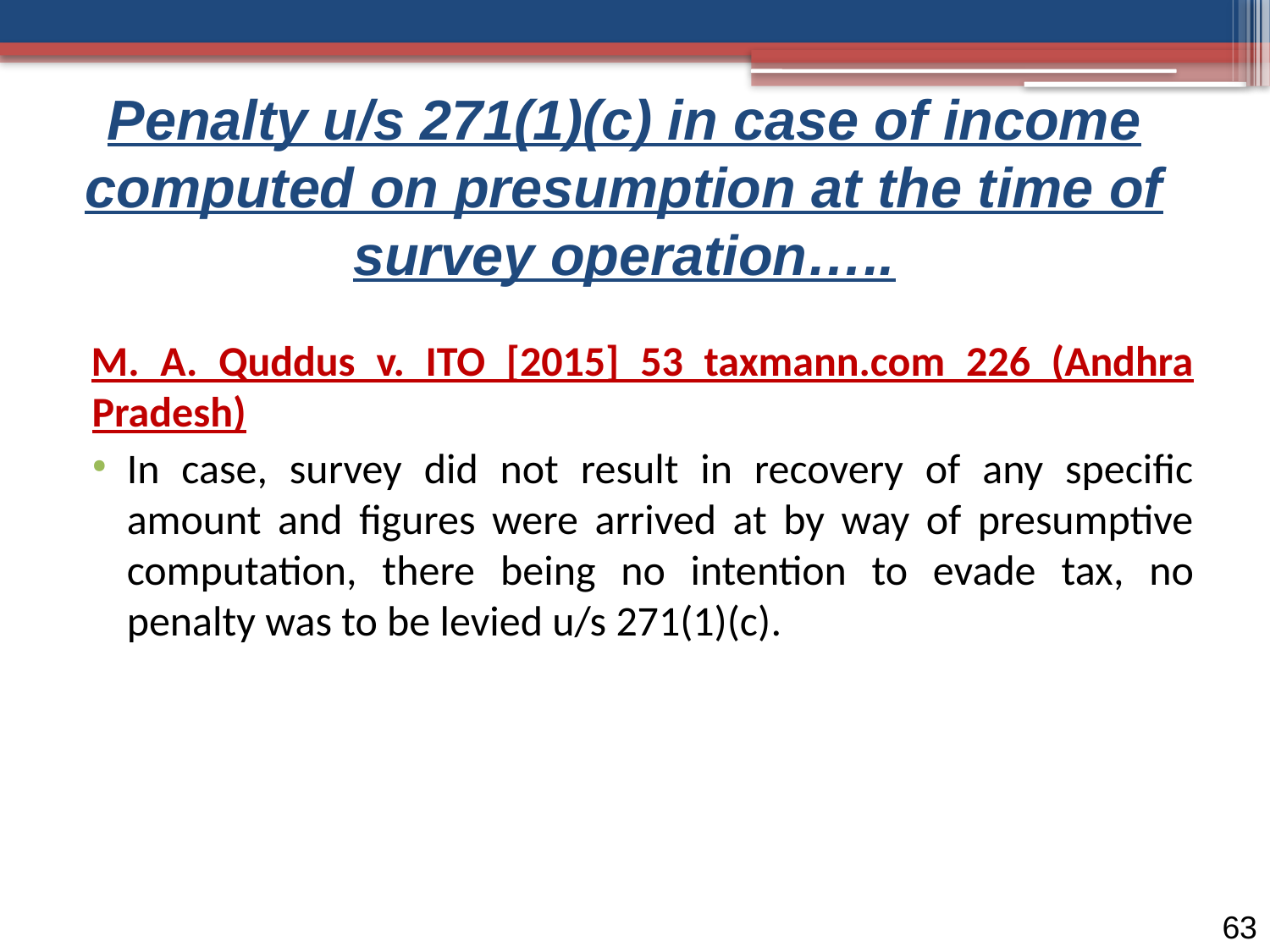

# Penalty u/s 271(1)(c) in case of income computed on presumption at the time of survey operation…..
M. A. Quddus v. ITO [2015] 53 taxmann.com 226 (Andhra Pradesh)
In case, survey did not result in recovery of any specific amount and figures were arrived at by way of presumptive computation, there being no intention to evade tax, no penalty was to be levied u/s 271(1)(c).

63